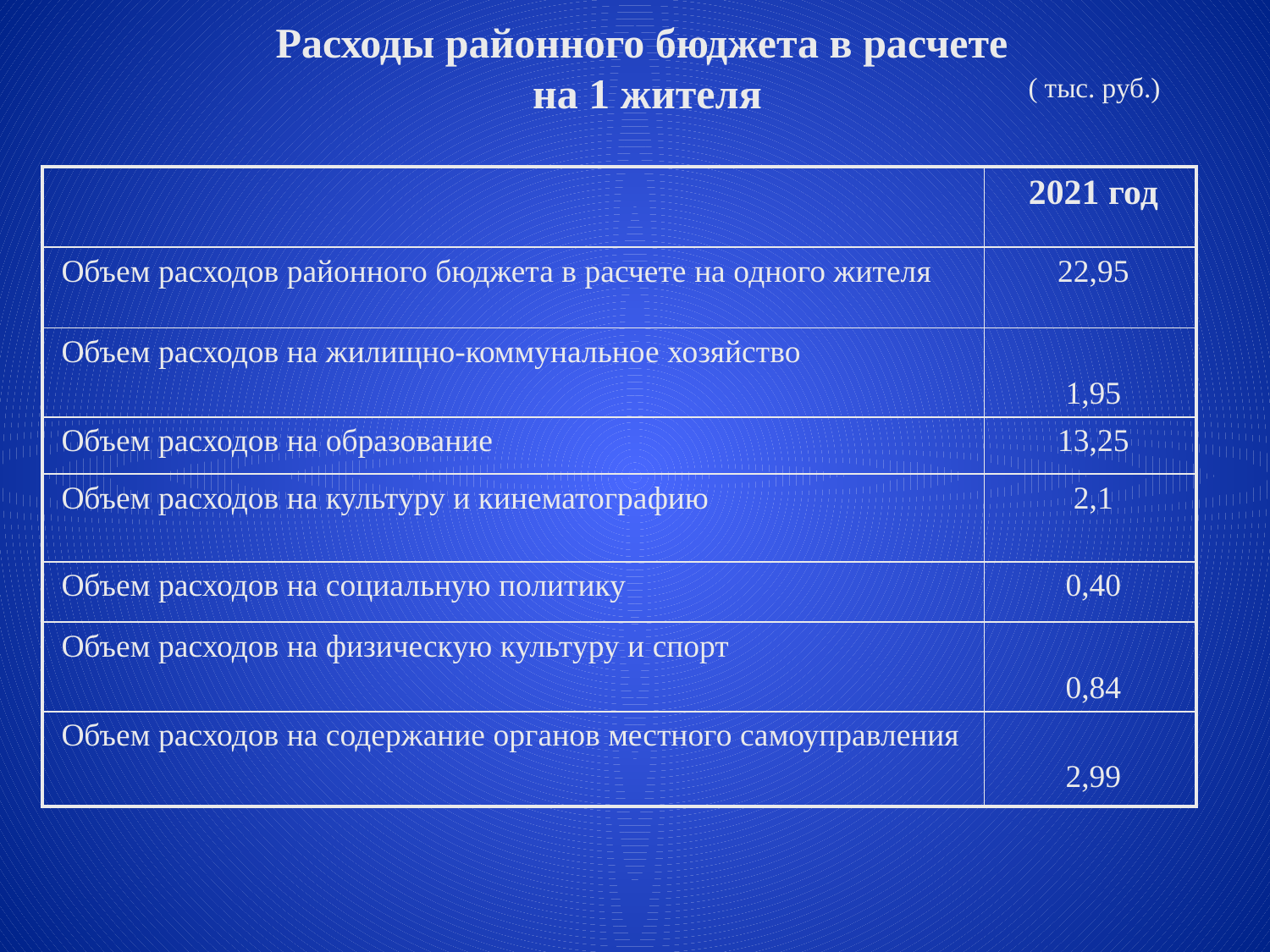

# Расходы районного бюджета в расчете на 1 жителя
( тыс. руб.)

|  | 2021 год |
| --- | --- |
| Объем расходов районного бюджета в расчете на одного жителя | 22,95 |
| Объем расходов на жилищно-коммунальное хозяйство | 1,95 |
| Объем расходов на образование | 13,25 |
| Объем расходов на культуру и кинематографию | 2,1 |
| Объем расходов на социальную политику | 0,40 |
| Объем расходов на физическую культуру и спорт | 0,84 |
| Объем расходов на содержание органов местного самоуправления | 2,99 |